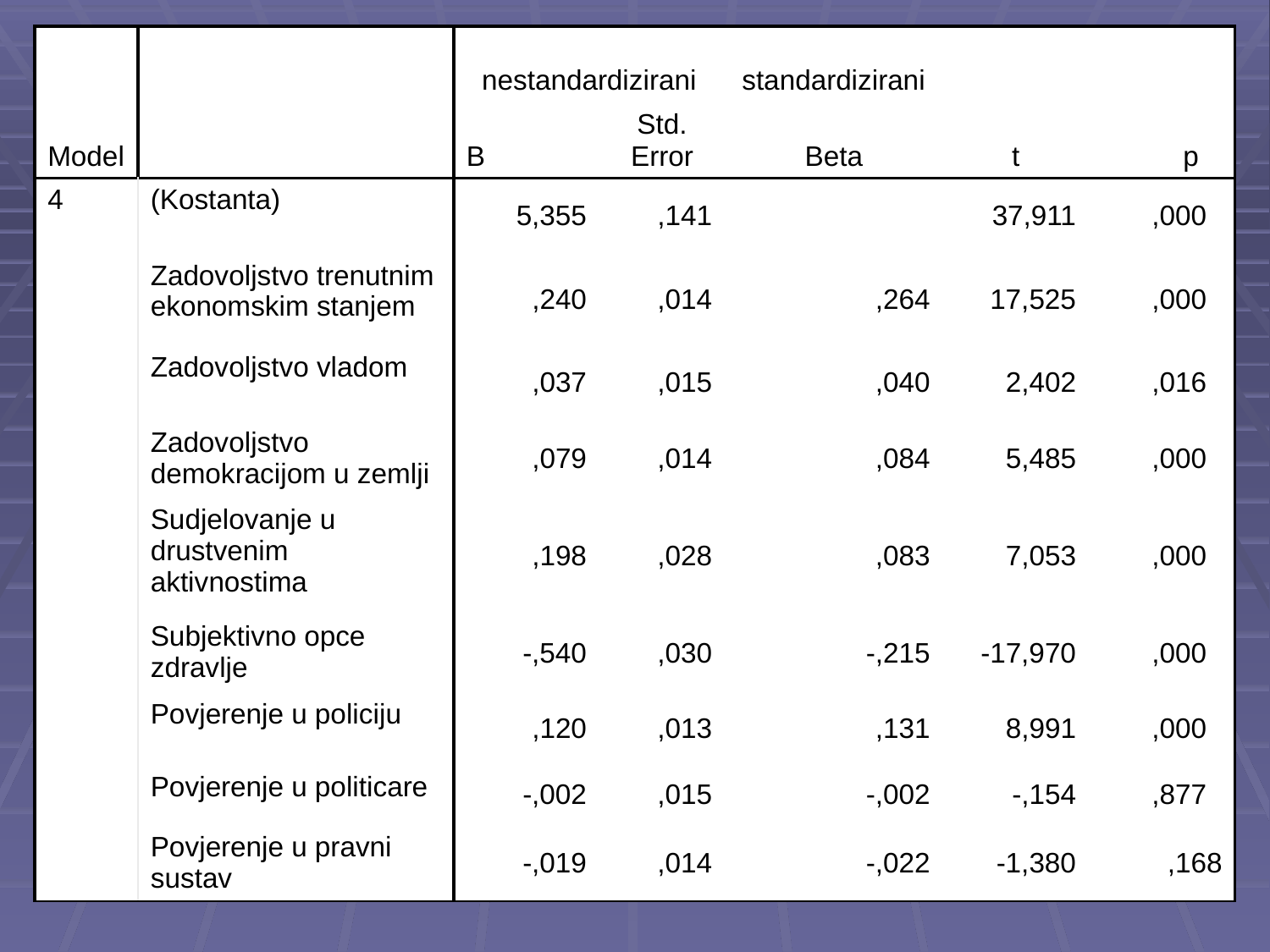

| Model |  | nestandardizirani |  | standardizirani | t | p |
| --- | --- | --- | --- | --- | --- | --- |
|  |  | B | Std. Error | Beta |  |  |
| 4 | (Kostanta) | 5,355 | ,141 |  | 37,911 | ,000 |
|  | Zadovoljstvo trenutnim ekonomskim stanjem | ,240 | ,014 | ,264 | 17,525 | ,000 |
|  | Zadovoljstvo vladom | ,037 | ,015 | ,040 | 2,402 | ,016 |
|  | Zadovoljstvo demokracijom u zemlji | ,079 | ,014 | ,084 | 5,485 | ,000 |
|  | Sudjelovanje u drustvenim aktivnostima | ,198 | ,028 | ,083 | 7,053 | ,000 |
|  | Subjektivno opce zdravlje | -,540 | ,030 | -,215 | -17,970 | ,000 |
|  | Povjerenje u policiju | ,120 | ,013 | ,131 | 8,991 | ,000 |
|  | Povjerenje u politicare | -,002 | ,015 | -,002 | -,154 | ,877 |
|  | Povjerenje u pravni sustav | -,019 | ,014 | -,022 | -1,380 | ,168 |